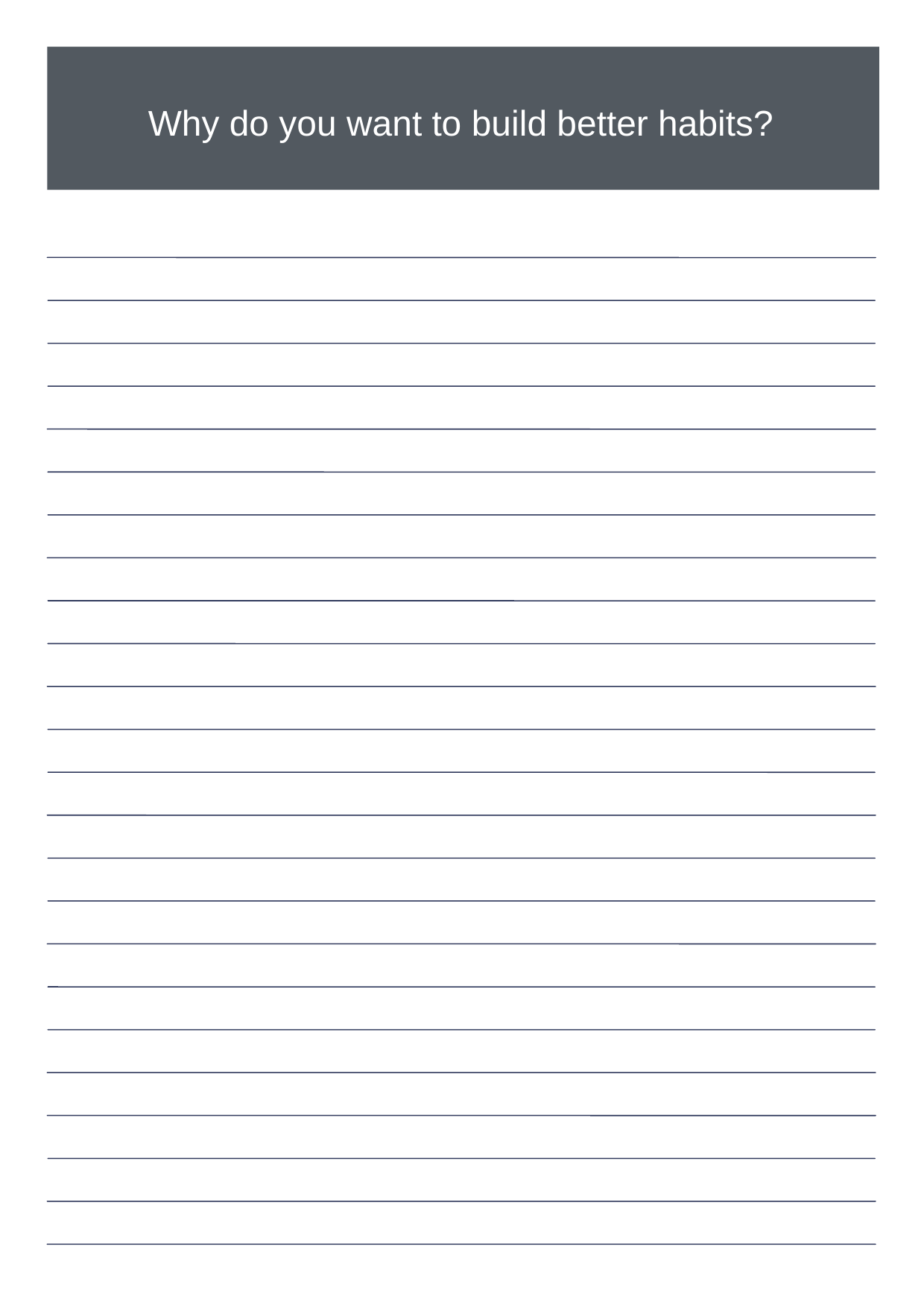

Why do you want to build better habits?